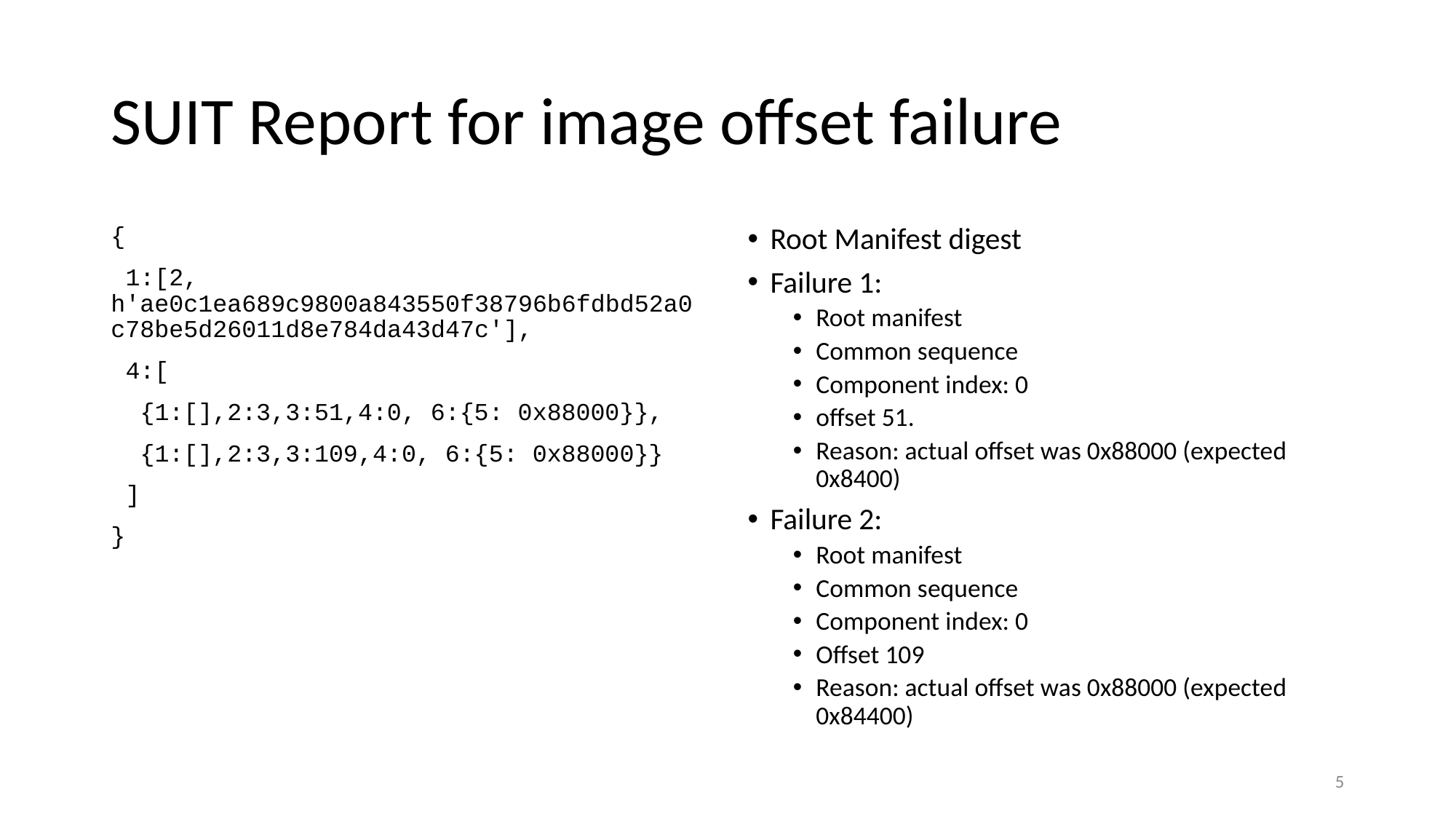

# SUIT Report for image offset failure
{
 1:[2, h'ae0c1ea689c9800a843550f38796b6fdbd52a0c78be5d26011d8e784da43d47c'],
 4:[
  {1:[],2:3,3:51,4:0, 6:{5: 0x88000}},
  {1:[],2:3,3:109,4:0, 6:{5: 0x88000}}
 ]
}
Root Manifest digest
Failure 1:
Root manifest
Common sequence
Component index: 0
offset 51.
Reason: actual offset was 0x88000 (expected 0x8400)
Failure 2:
Root manifest
Common sequence
Component index: 0
Offset 109
Reason: actual offset was 0x88000 (expected 0x84400)
5